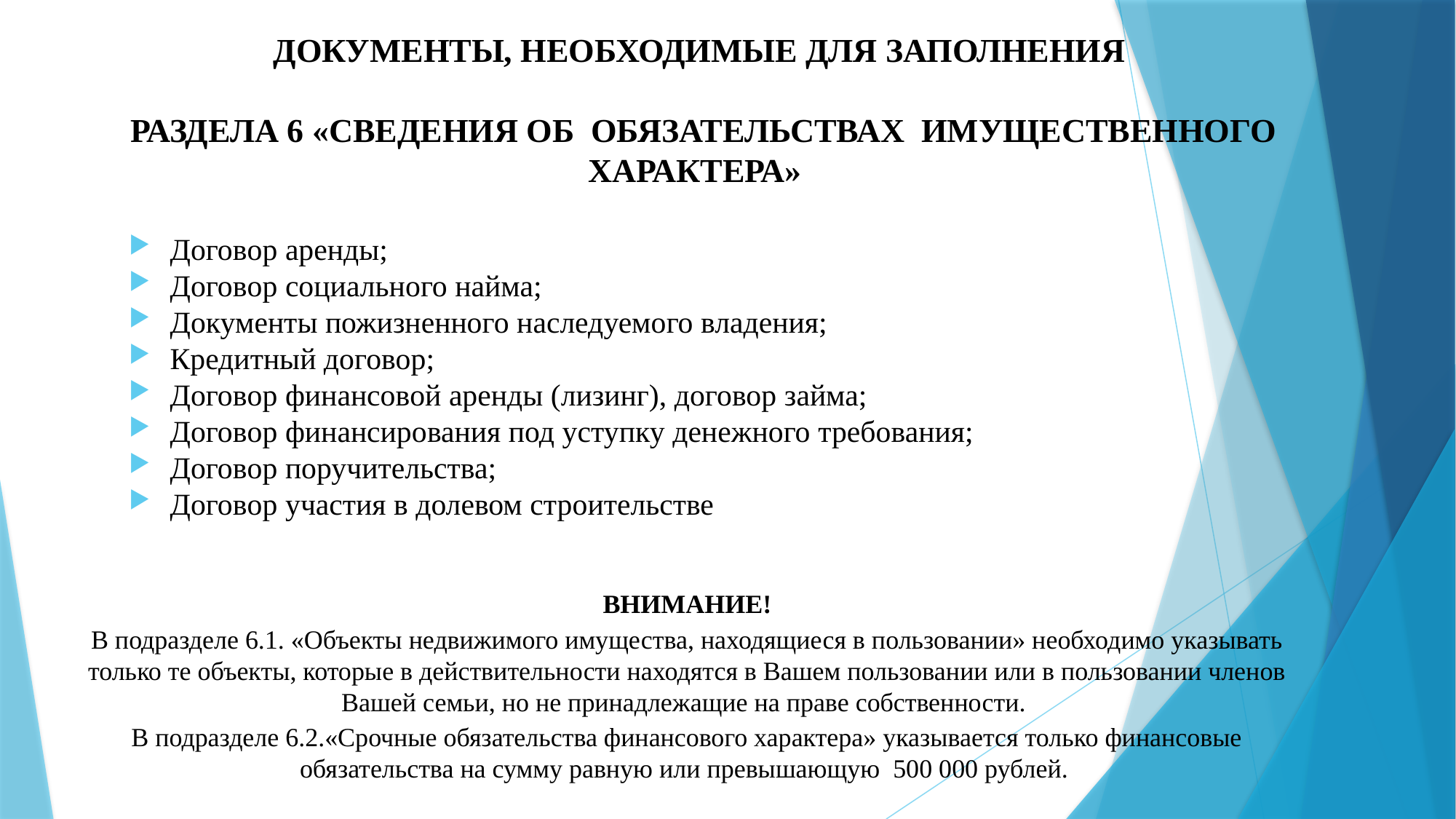

# ДОКУМЕНТЫ, НЕОБХОДИМЫЕ ДЛЯ ЗАПОЛНЕНИЯ РАЗДЕЛА 6 «СВЕДЕНИЯ ОБ  ОБЯЗАТЕЛЬСТВАХ  ИМУЩЕСТВЕННОГО ХАРАКТЕРА»
Договор аренды;
Договор социального найма;
Документы пожизненного наследуемого владения;
Кредитный договор;
Договор финансовой аренды (лизинг), договор займа;
Договор финансирования под уступку денежного требования;
Договор поручительства;
Договор участия в долевом строительстве

ВНИМАНИЕ!
В подразделе 6.1. «Объекты недвижимого имущества, находящиеся в пользовании» необходимо указывать только те объекты, которые в действительности находятся в Вашем пользовании или в пользовании членов Вашей семьи, но не принадлежащие на праве собственности.
В подразделе 6.2.«Срочные обязательства финансового характера» указывается только финансовые обязательства на сумму равную или превышающую  500 000 рублей.